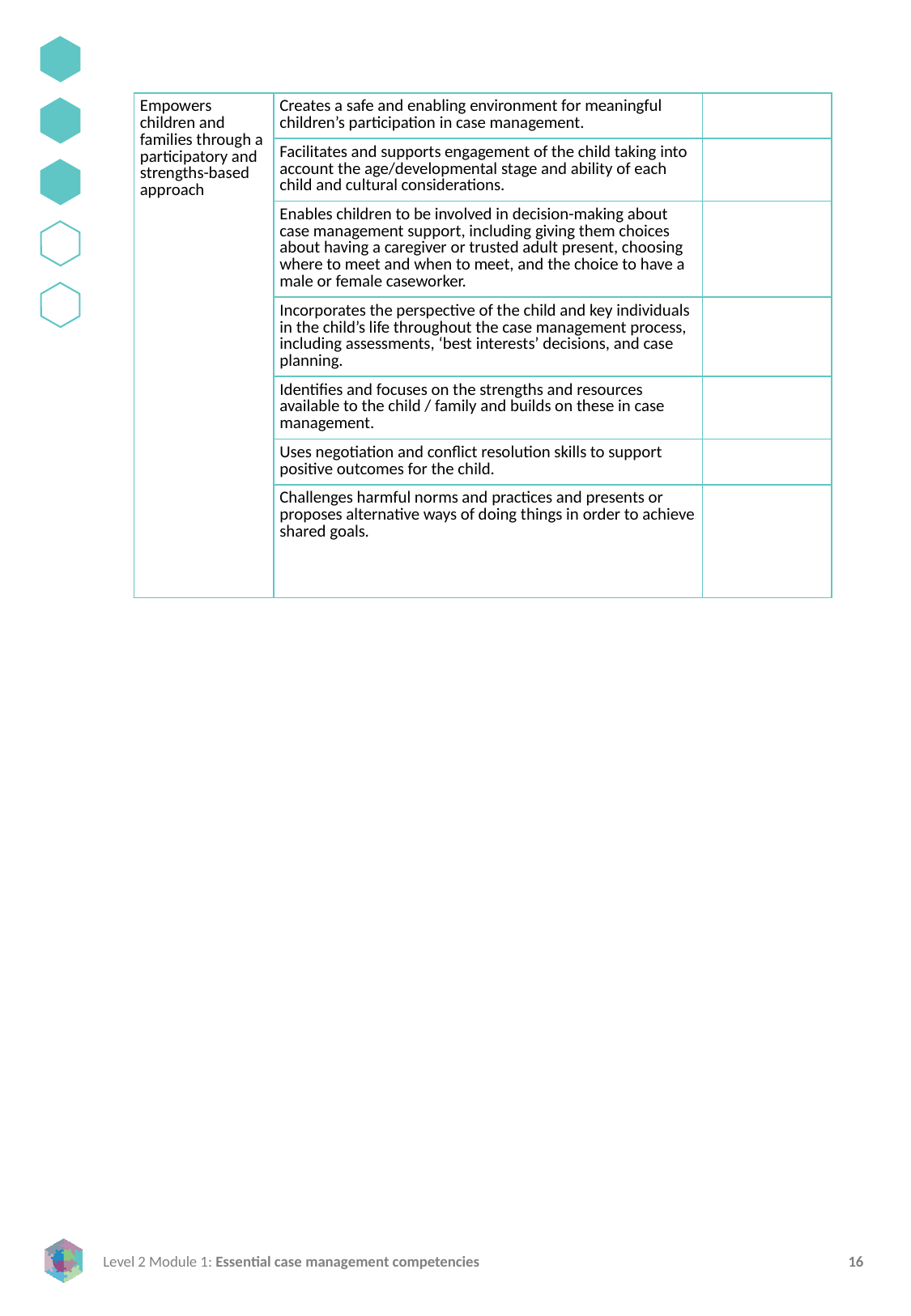

| Empowers children and families through a participatory and strengths-based approach | Creates a safe and enabling environment for meaningful children’s participation in case management. |  |
| --- | --- | --- |
|  | Facilitates and supports engagement of the child taking into account the age/developmental stage and ability of each child and cultural considerations. |  |
|  | Enables children to be involved in decision-making about case management support, including giving them choices about having a caregiver or trusted adult present, choosing where to meet and when to meet, and the choice to have a male or female caseworker. |  |
|  | Incorporates the perspective of the child and key individuals in the child’s life throughout the case management process, including assessments, ‘best interests’ decisions, and case planning. |  |
|  | Identifies and focuses on the strengths and resources available to the child / family and builds on these in case management. |  |
|  | Uses negotiation and conflict resolution skills to support positive outcomes for the child. |  |
|  | Challenges harmful norms and practices and presents or proposes alternative ways of doing things in order to achieve shared goals. |  |